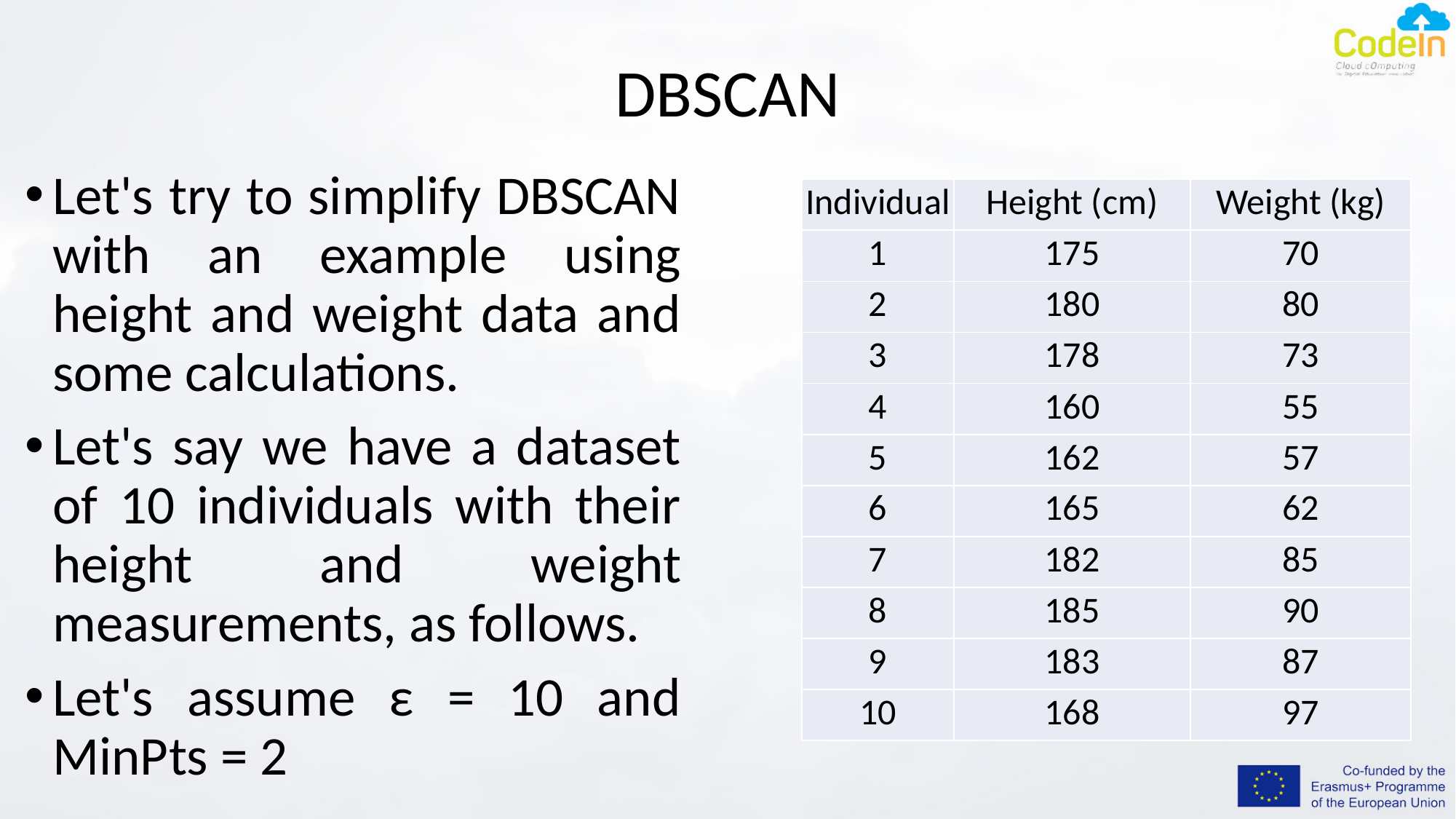

# DBSCAN
Let's try to simplify DBSCAN with an example using height and weight data and some calculations.
Let's say we have a dataset of 10 individuals with their height and weight measurements, as follows.
Let's assume ε = 10 and MinPts = 2
| Individual | Height (cm) | Weight (kg) |
| --- | --- | --- |
| 1 | 175 | 70 |
| 2 | 180 | 80 |
| 3 | 178 | 73 |
| 4 | 160 | 55 |
| 5 | 162 | 57 |
| 6 | 165 | 62 |
| 7 | 182 | 85 |
| 8 | 185 | 90 |
| 9 | 183 | 87 |
| 10 | 168 | 97 |